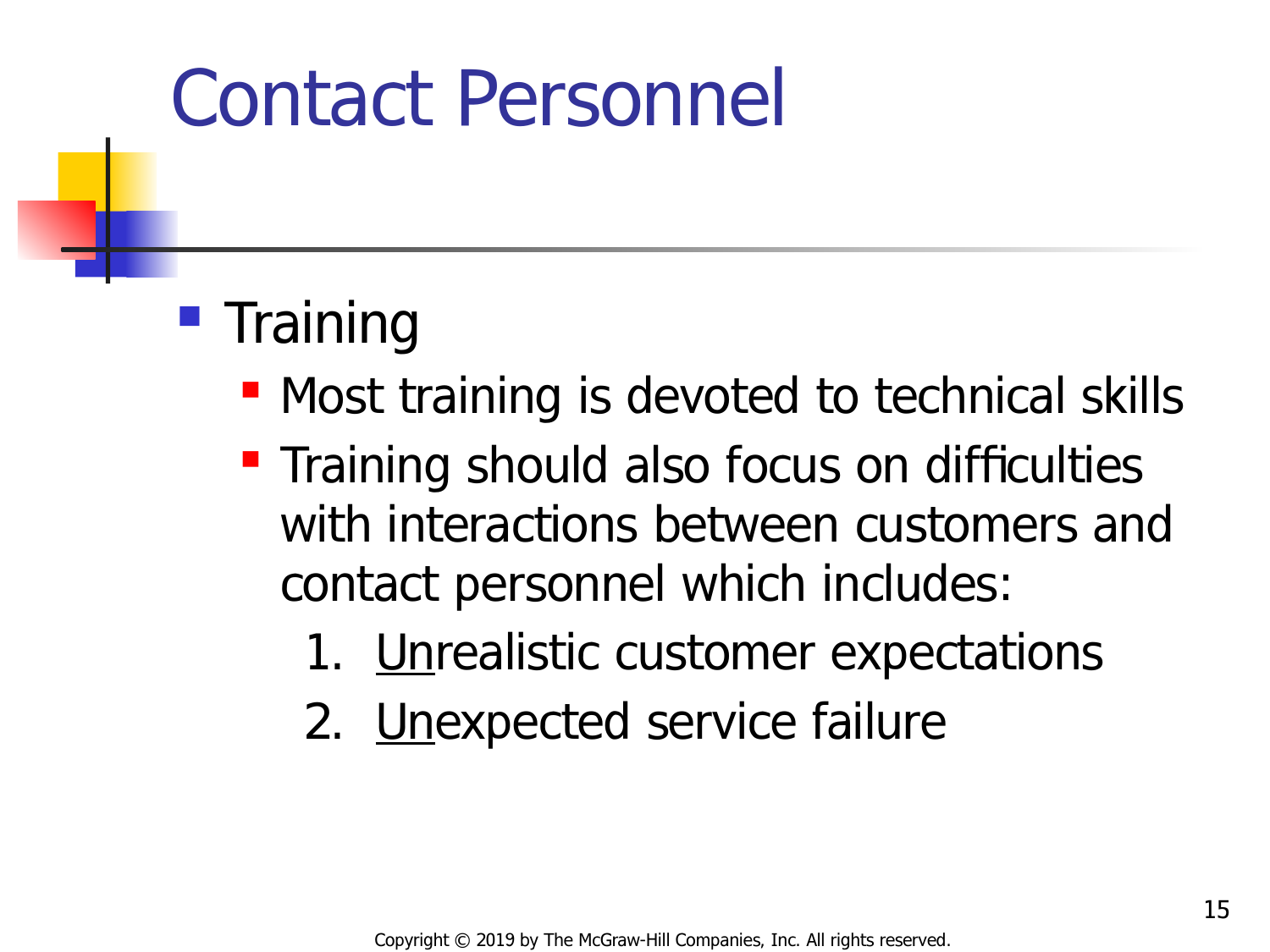

# Contact Personnel
Training
Most training is devoted to technical skills
Training should also focus on difficulties with interactions between customers and contact personnel which includes:
Unrealistic customer expectations
Unexpected service failure
15
Copyright © 2019 by The McGraw-Hill Companies, Inc. All rights reserved.